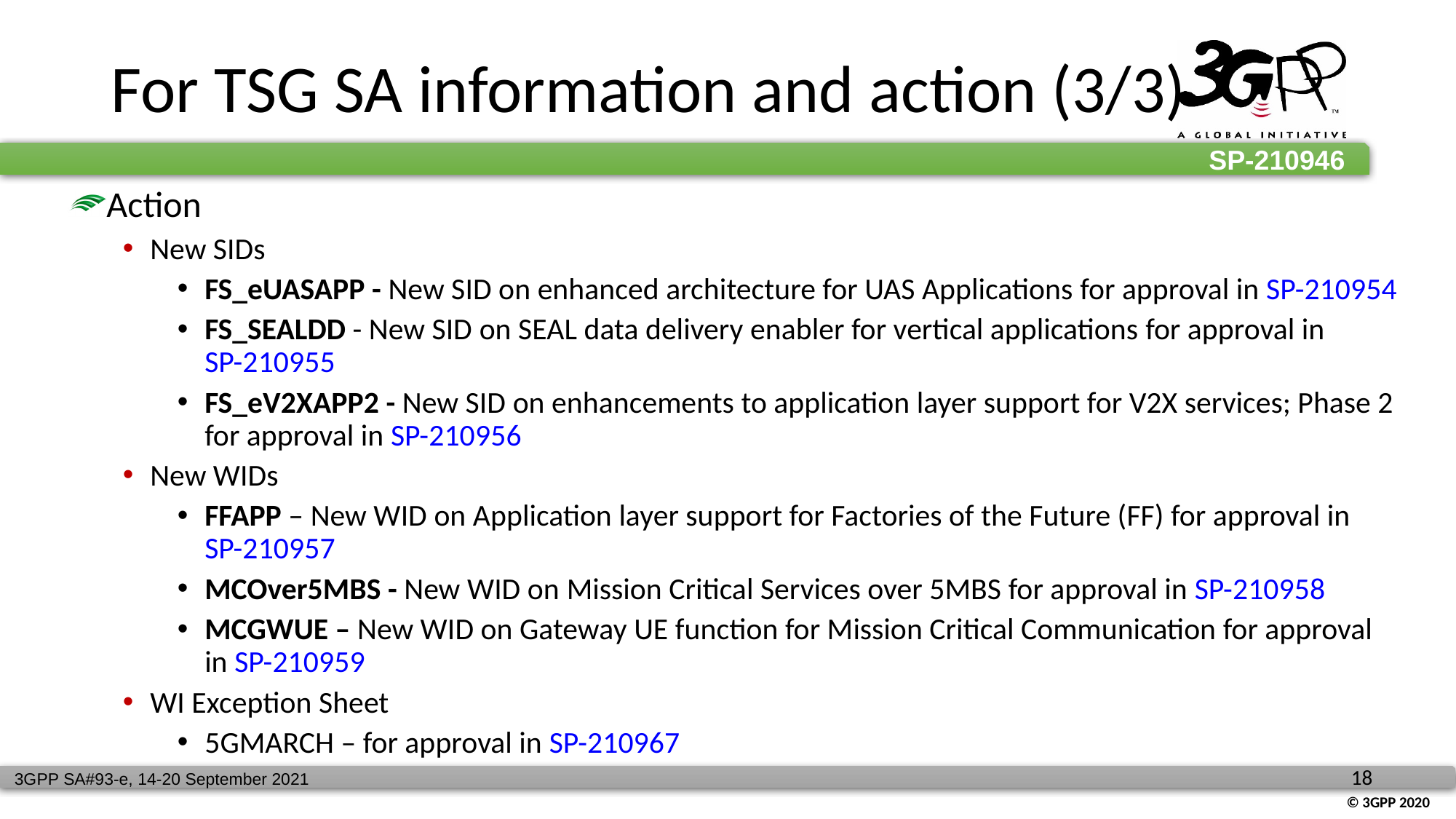

# For TSG SA information and action (3/3)
Action
New SIDs
FS_eUASAPP - New SID on enhanced architecture for UAS Applications for approval in SP-210954
FS_SEALDD - New SID on SEAL data delivery enabler for vertical applications for approval in
SP-210955
FS_eV2XAPP2 - New SID on enhancements to application layer support for V2X services; Phase 2 for approval in SP-210956
New WIDs
FFAPP – New WID on Application layer support for Factories of the Future (FF) for approval in
SP-210957
MCOver5MBS - New WID on Mission Critical Services over 5MBS for approval in SP-210958
MCGWUE – New WID on Gateway UE function for Mission Critical Communication for approval in SP-210959
WI Exception Sheet
5GMARCH – for approval in SP-210967